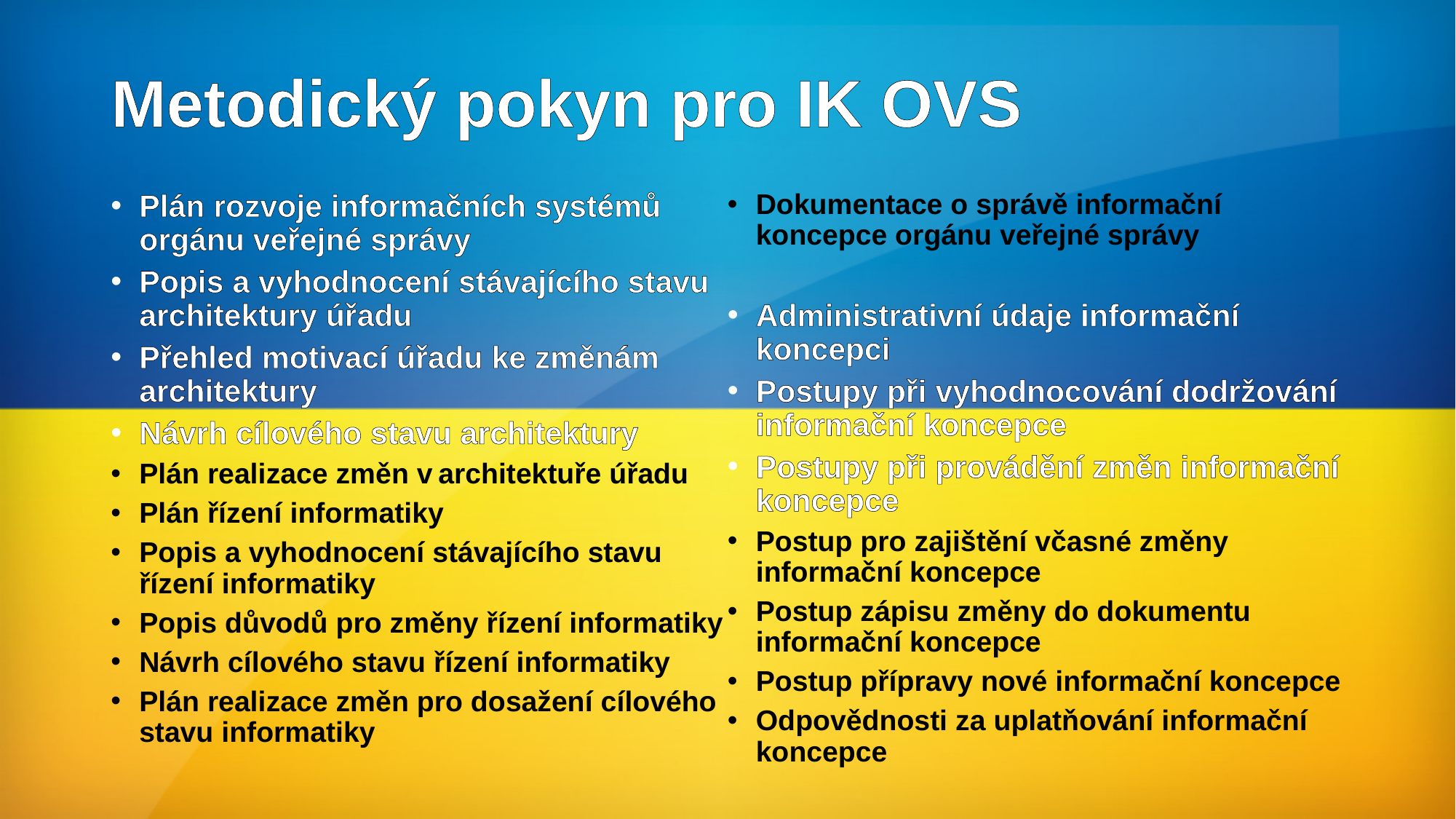

# Metodický pokyn pro IK OVS
Plán rozvoje informačních systémů orgánu veřejné správy
Popis a vyhodnocení stávajícího stavu architektury úřadu
Přehled motivací úřadu ke změnám architektury
Návrh cílového stavu architektury
Plán realizace změn v architektuře úřadu
Plán řízení informatiky
Popis a vyhodnocení stávajícího stavu řízení informatiky
Popis důvodů pro změny řízení informatiky
Návrh cílového stavu řízení informatiky
Plán realizace změn pro dosažení cílového stavu informatiky
Dokumentace o správě informační koncepce orgánu veřejné správy

Administrativní údaje informační koncepci
Postupy při vyhodnocování dodržování informační koncepce
Postupy při provádění změn informační koncepce
Postup pro zajištění včasné změny informační koncepce
Postup zápisu změny do dokumentu informační koncepce
Postup přípravy nové informační koncepce
Odpovědnosti za uplatňování informační koncepce